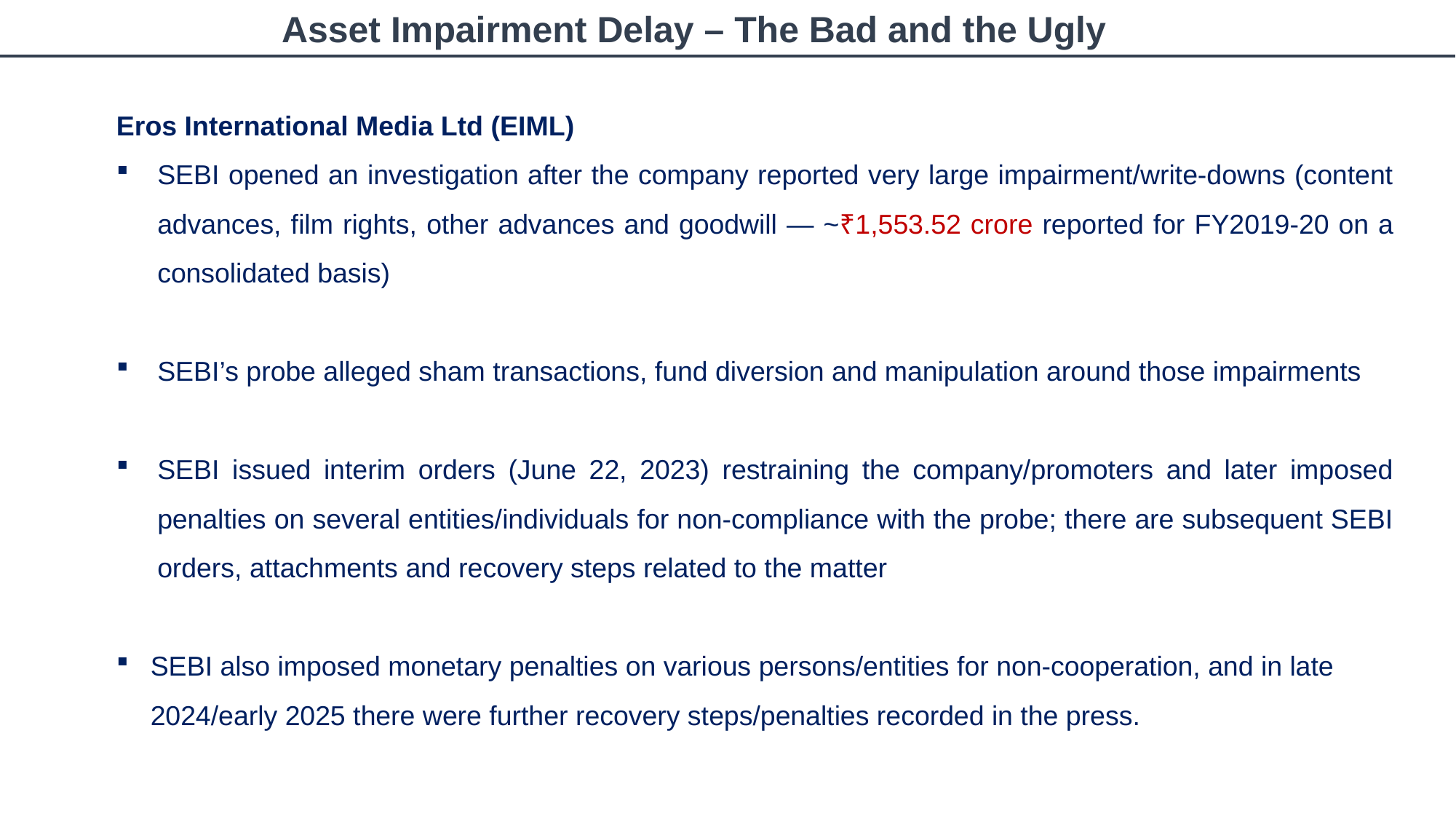

Asset Impairment Delay – The Bad and the Ugly
Eros International Media Ltd (EIML)
SEBI opened an investigation after the company reported very large impairment/write-downs (content advances, film rights, other advances and goodwill — ~₹1,553.52 crore reported for FY2019-20 on a consolidated basis)

SEBI’s probe alleged sham transactions, fund diversion and manipulation around those impairments

SEBI issued interim orders (June 22, 2023) restraining the company/promoters and later imposed penalties on several entities/individuals for non-compliance with the probe; there are subsequent SEBI orders, attachments and recovery steps related to the matter

SEBI also imposed monetary penalties on various persons/entities for non-cooperation, and in late 2024/early 2025 there were further recovery steps/penalties recorded in the press.